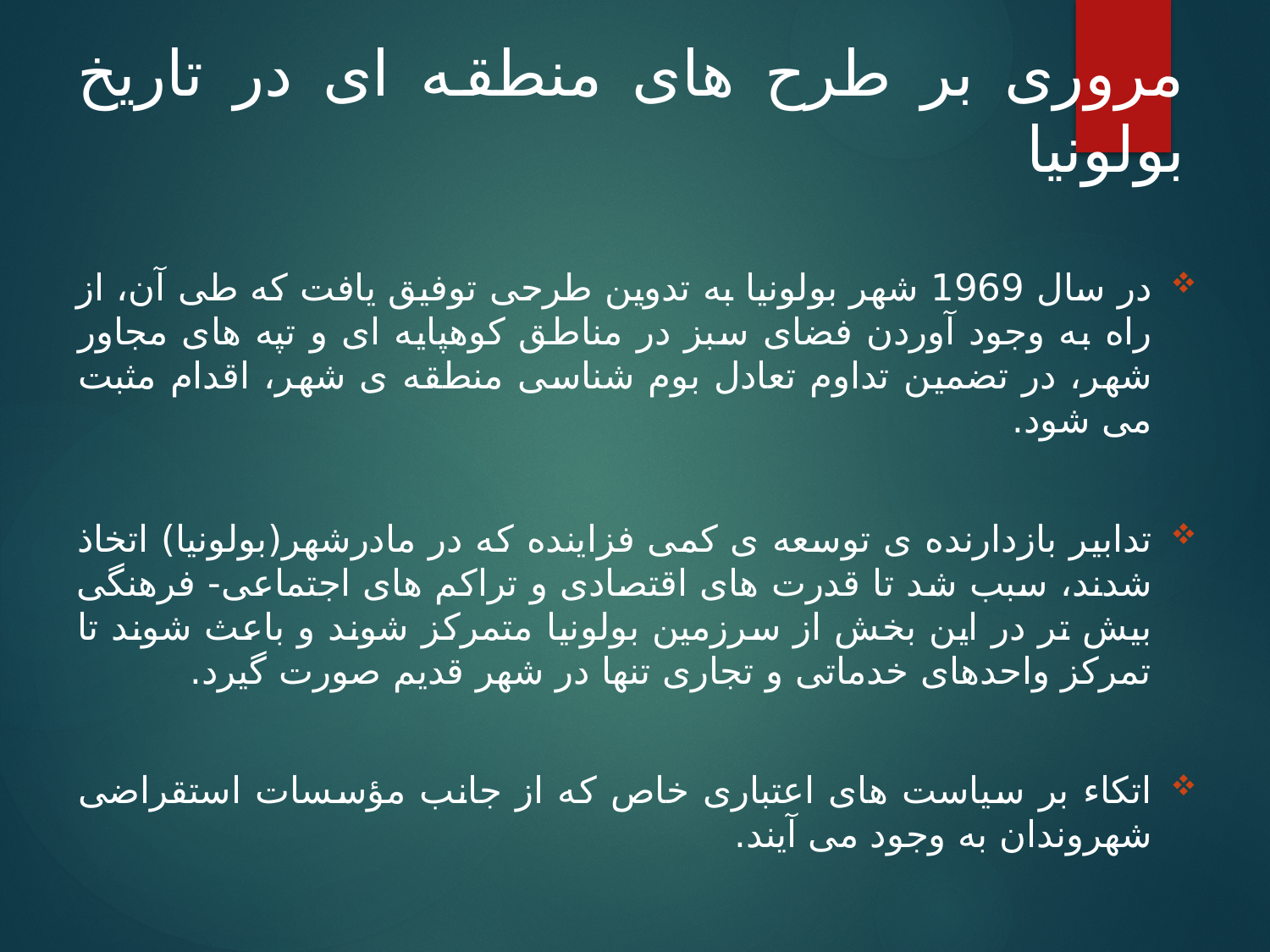

# مروری بر طرح های منطقه ای در تاریخ بولونیا
در سال 1969 شهر بولونیا به تدوین طرحی توفیق یافت که طی آن، از راه به وجود آوردن فضای سبز در مناطق کوهپایه ای و تپه های مجاور شهر، در تضمین تداوم تعادل بوم شناسی منطقه ی شهر، اقدام مثبت می شود.

تدابیر بازدارنده ی توسعه ی کمی فزاینده که در مادرشهر(بولونیا) اتخاذ شدند، سبب شد تا قدرت های اقتصادی و تراکم های اجتماعی- فرهنگی بیش تر در این بخش از سرزمین بولونیا متمرکز شوند و باعث شوند تا تمرکز واحدهای خدماتی و تجاری تنها در شهر قدیم صورت گیرد.

اتکاء بر سیاست های اعتباری خاص که از جانب مؤسسات استقراضی شهروندان به وجود می آیند.